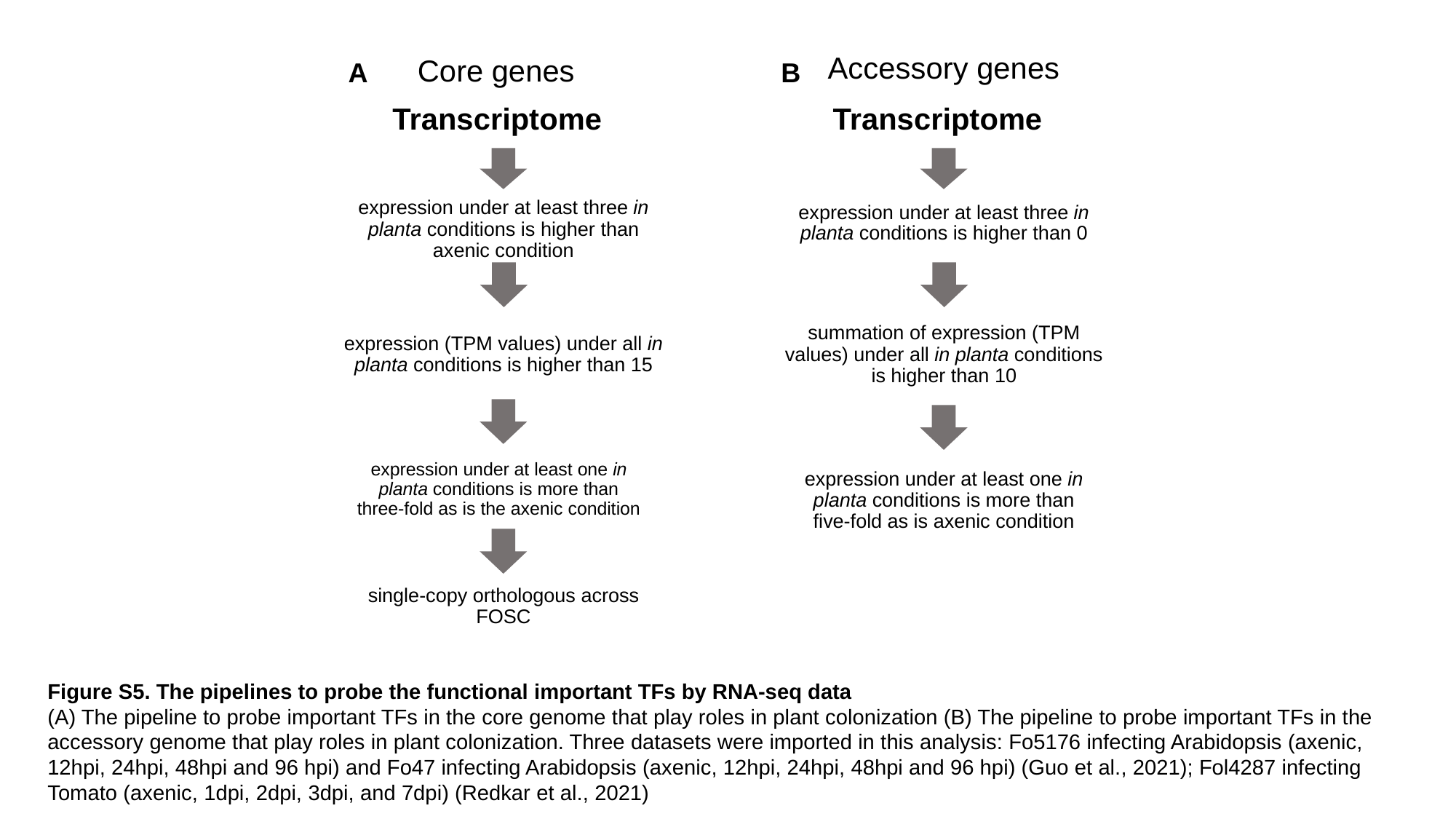

Accessory genes
Core genes
A
B
Transcriptome
Transcriptome

expression under at least three in planta conditions is higher than axenic condition

expression under at least three in planta conditions is higher than 0

expression (TPM values) under all in planta conditions is higher than 15
summation of expression (TPM values) under all in planta conditions is higher than 10

expression under at least one in planta conditions is more than three-fold as is the axenic condition

expression under at least one in planta conditions is more than five-fold as is axenic condition

single-copy orthologous across FOSC

Figure S5. The pipelines to probe the functional important TFs by RNA-seq data
(A) The pipeline to probe important TFs in the core genome that play roles in plant colonization (B) The pipeline to probe important TFs in the accessory genome that play roles in plant colonization. Three datasets were imported in this analysis: Fo5176 infecting Arabidopsis (axenic, 12hpi, 24hpi, 48hpi and 96 hpi) and Fo47 infecting Arabidopsis (axenic, 12hpi, 24hpi, 48hpi and 96 hpi) (Guo et al., 2021); Fol4287 infecting Tomato (axenic, 1dpi, 2dpi, 3dpi, and 7dpi) (Redkar et al., 2021)